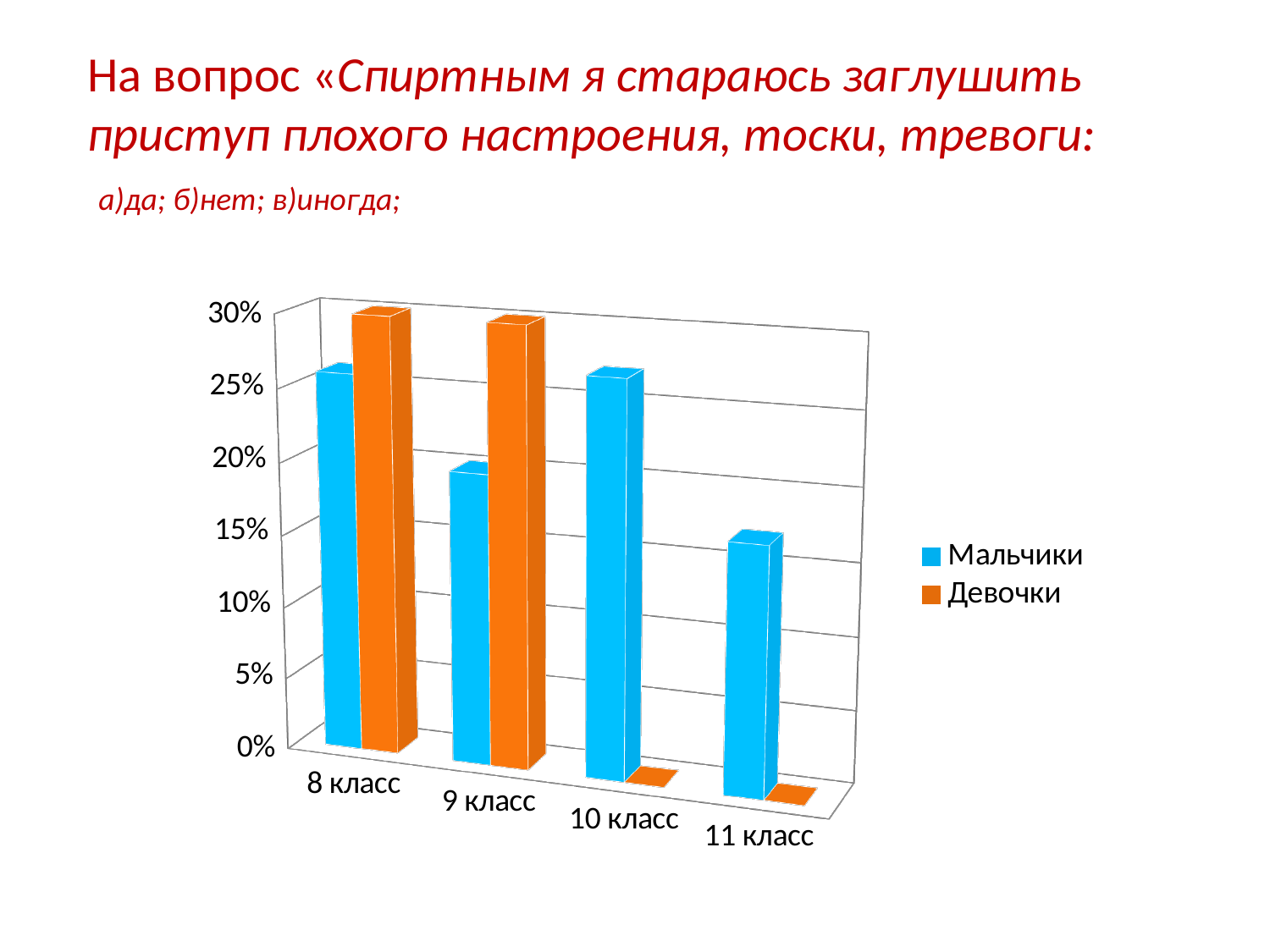

На вопрос «Спиртным я стараюсь заглушить приступ плохого настроения, тоски, тревоги:
 а)да; б)нет; в)иногда;

[unsupported chart]